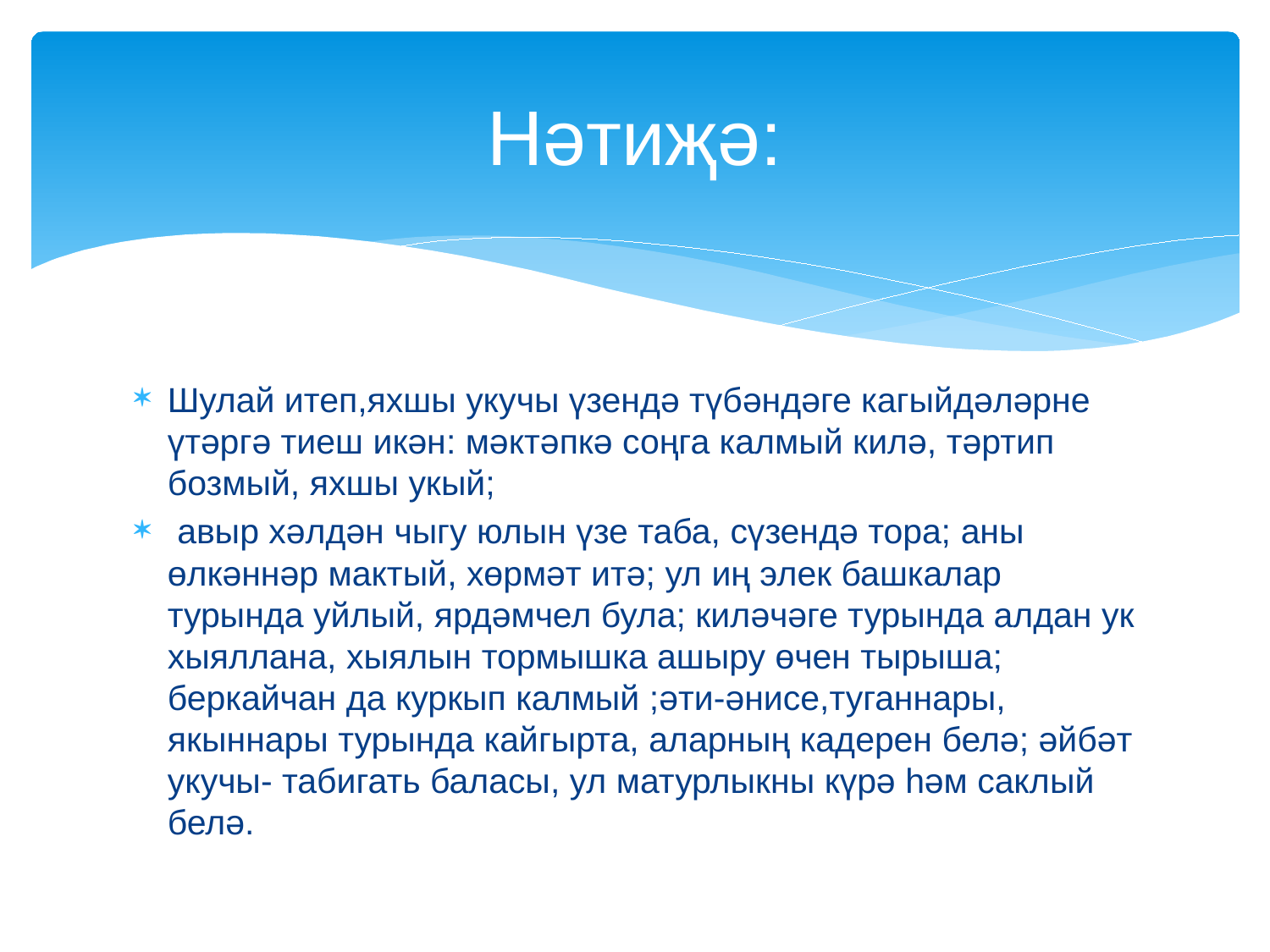

# Нәтиҗә:
Шулай итеп,яхшы укучы үзендә түбәндәге кагыйдәләрне үтәргә тиеш икән: мәктәпкә соңга калмый килә, тәртип бозмый, яхшы укый;
 авыр хәлдән чыгу юлын үзе таба, сүзендә тора; аны өлкәннәр мактый, хөрмәт итә; ул иң элек башкалар турында уйлый, ярдәмчел була; киләчәге турында алдан ук хыяллана, хыялын тормышка ашыру өчен тырыша; беркайчан да куркып калмый ;әти-әнисе,туганнары, якыннары турында кайгырта, аларның кадерен белә; әйбәт укучы- табигать баласы, ул матурлыкны күрә һәм саклый белә.